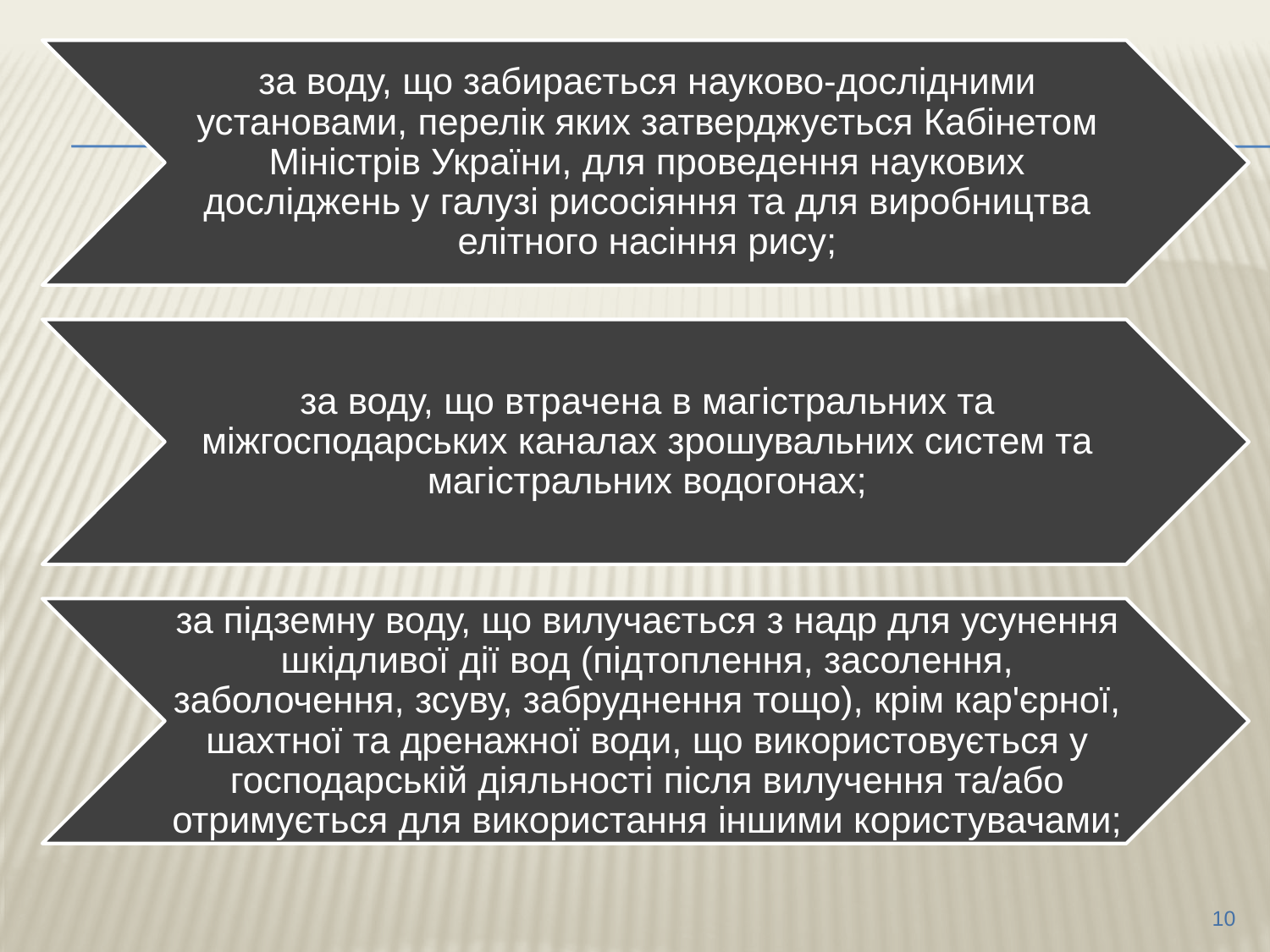

за воду, що забирається науково-дослідними установами, перелік яких затверджується Кабінетом Міністрів України, для проведення наукових досліджень у галузі рисосіяння та для виробництва елітного насіння рису;
за воду, що втрачена в магістральних та міжгосподарських каналах зрошувальних систем та магістральних водогонах;
за підземну воду, що вилучається з надр для усунення шкідливої дії вод (підтоплення, засолення, заболочення, зсуву, забруднення тощо), крім кар'єрної, шахтної та дренажної води, що використовується у господарській діяльності після вилучення та/або отримується для використання іншими користувачами;
10